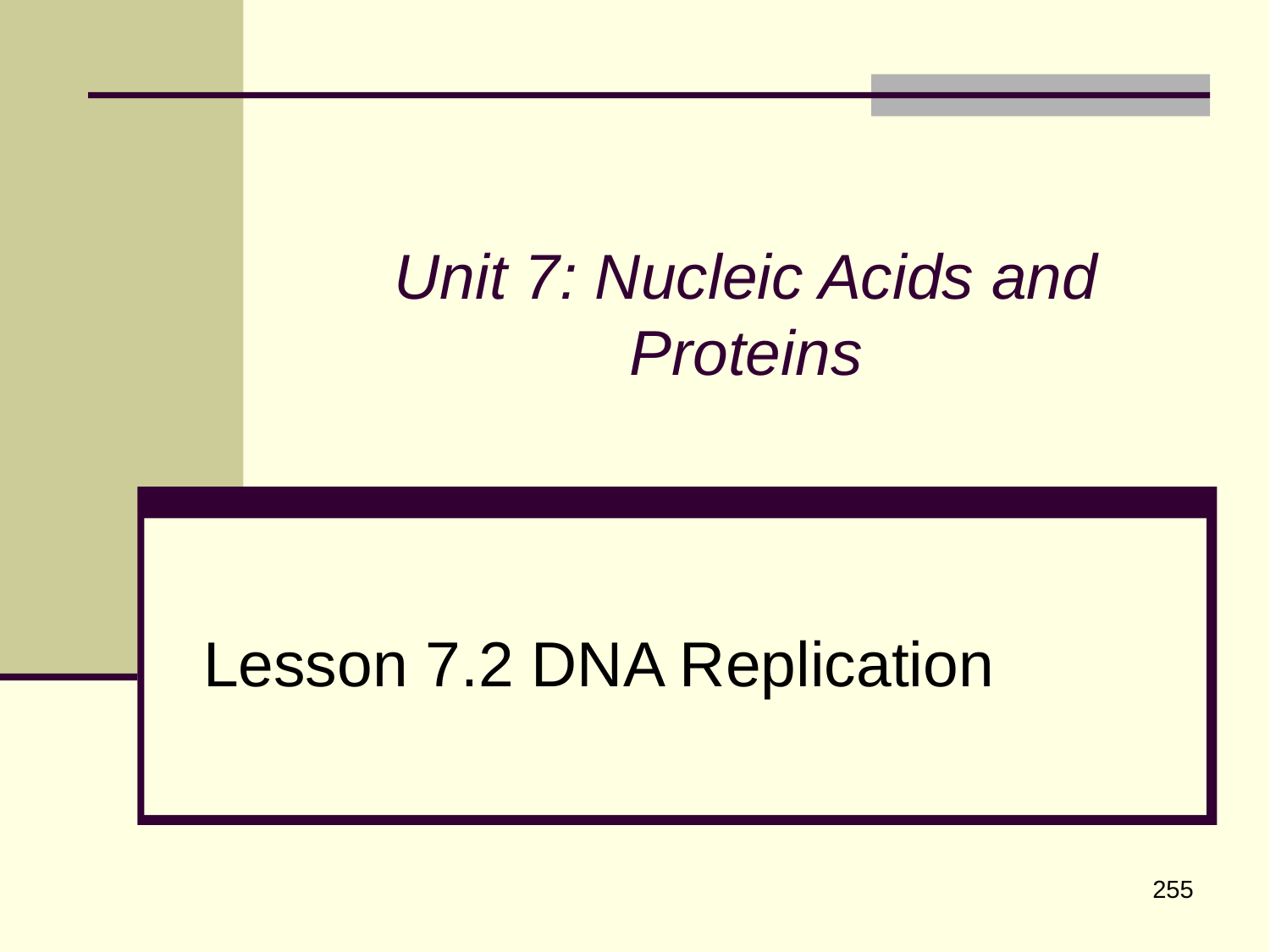

# Unit 7: Nucleic Acids and Proteins
Lesson 7.2 DNA Replication
255